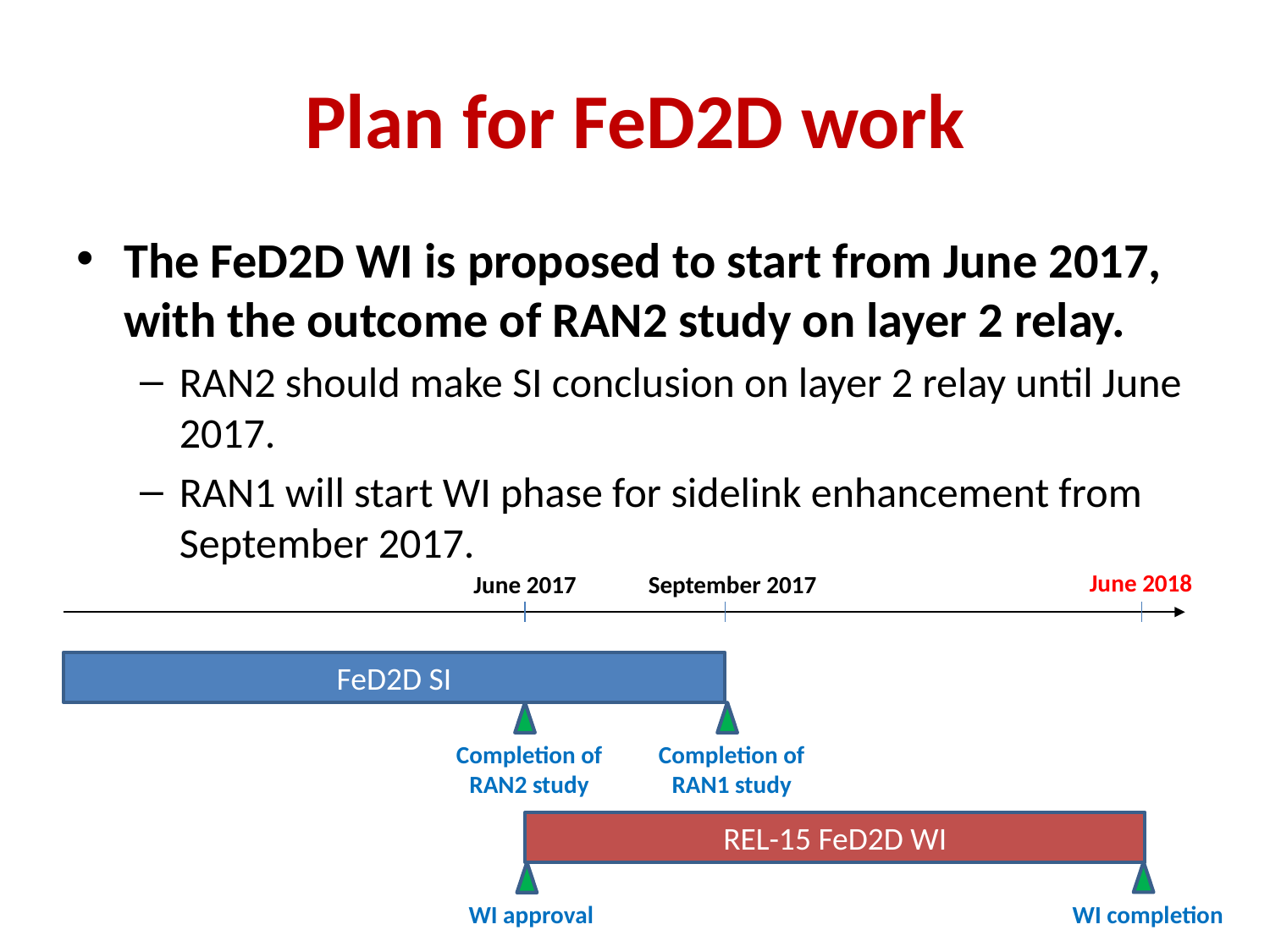

# Plan for FeD2D work
The FeD2D WI is proposed to start from June 2017, with the outcome of RAN2 study on layer 2 relay.
RAN2 should make SI conclusion on layer 2 relay until June 2017.
RAN1 will start WI phase for sidelink enhancement from September 2017.
June 2018
September 2017
June 2017
FeD2D SI

Completion of
RAN2 study
Completion of
RAN1 study
REL-15 FeD2D WI

WI completion
WI approval